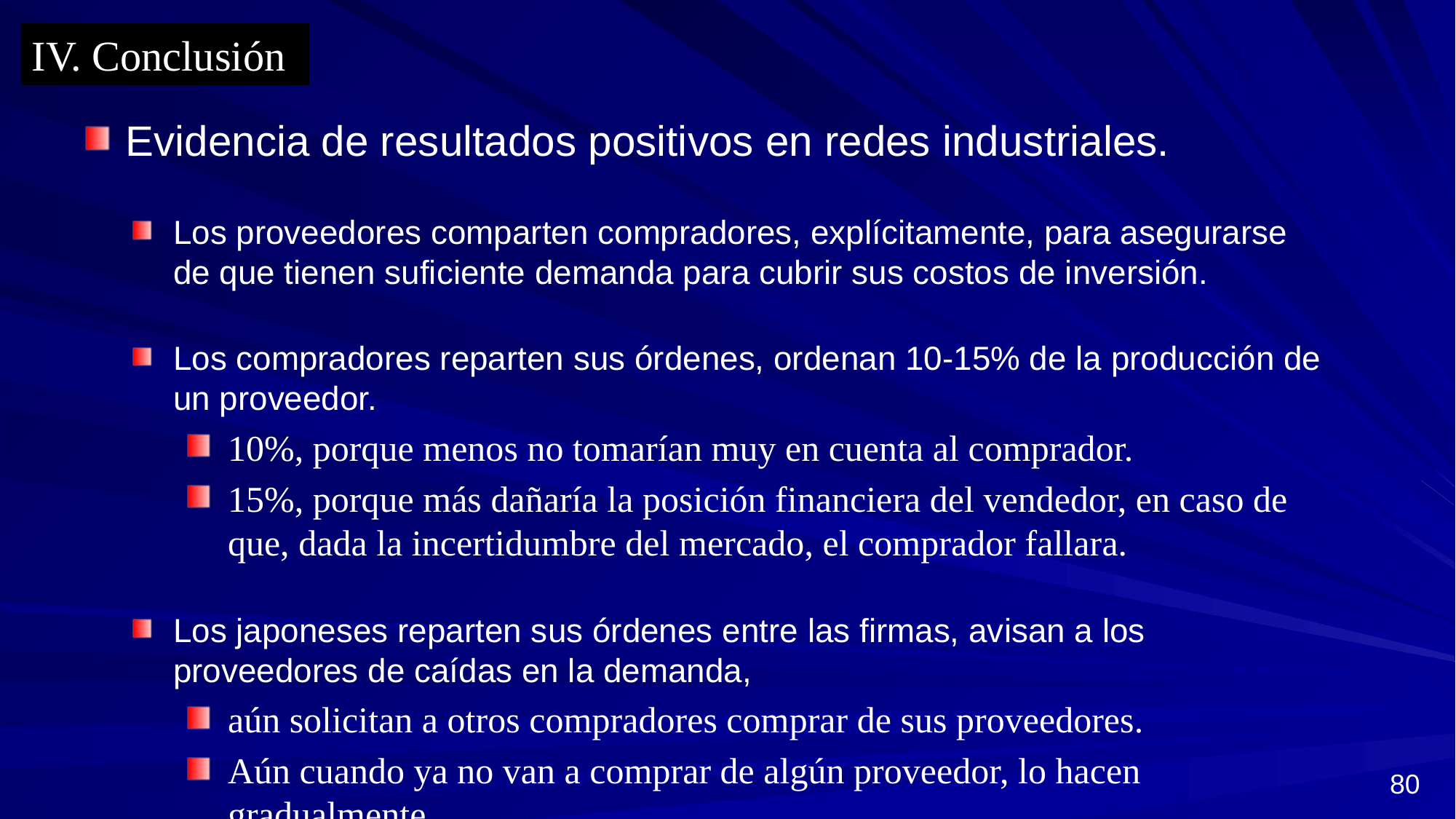

IV. Conclusión
Evidencia de resultados positivos en redes industriales.

Los proveedores comparten compradores, explícitamente, para asegurarse de que tienen suficiente demanda para cubrir sus costos de inversión.

Los compradores reparten sus órdenes, ordenan 10-15% de la producción de un proveedor.
10%, porque menos no tomarían muy en cuenta al comprador.
15%, porque más dañaría la posición financiera del vendedor, en caso de que, dada la incertidumbre del mercado, el comprador fallara.

Los japoneses reparten sus órdenes entre las firmas, avisan a los proveedores de caídas en la demanda,
aún solicitan a otros compradores comprar de sus proveedores.
Aún cuando ya no van a comprar de algún proveedor, lo hacen gradualmente.
80